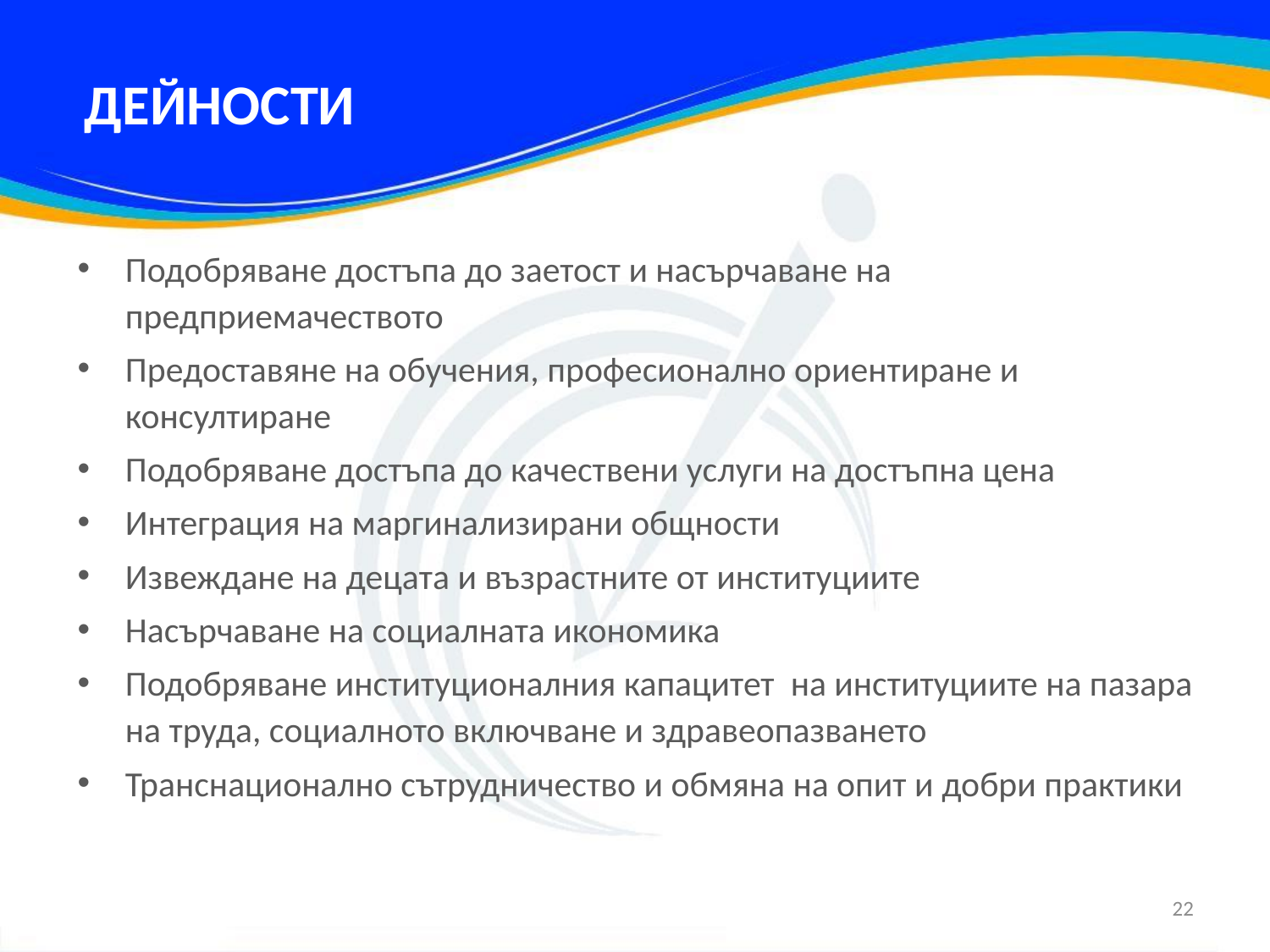

# ДЕЙНОСТИ
Подобряване достъпа до заетост и насърчаване на предприемачеството
Предоставяне на обучения, професионално ориентиране и консултиране
Подобряване достъпа до качествени услуги на достъпна цена
Интеграция на маргинализирани общности
Извеждане на децата и възрастните от институциите
Насърчаване на социалната икономика
Подобряване институционалния капацитет  на институциите на пазара на труда, социалното включване и здравеопазването
Транснационално сътрудничество и обмяна на опит и добри практики

22